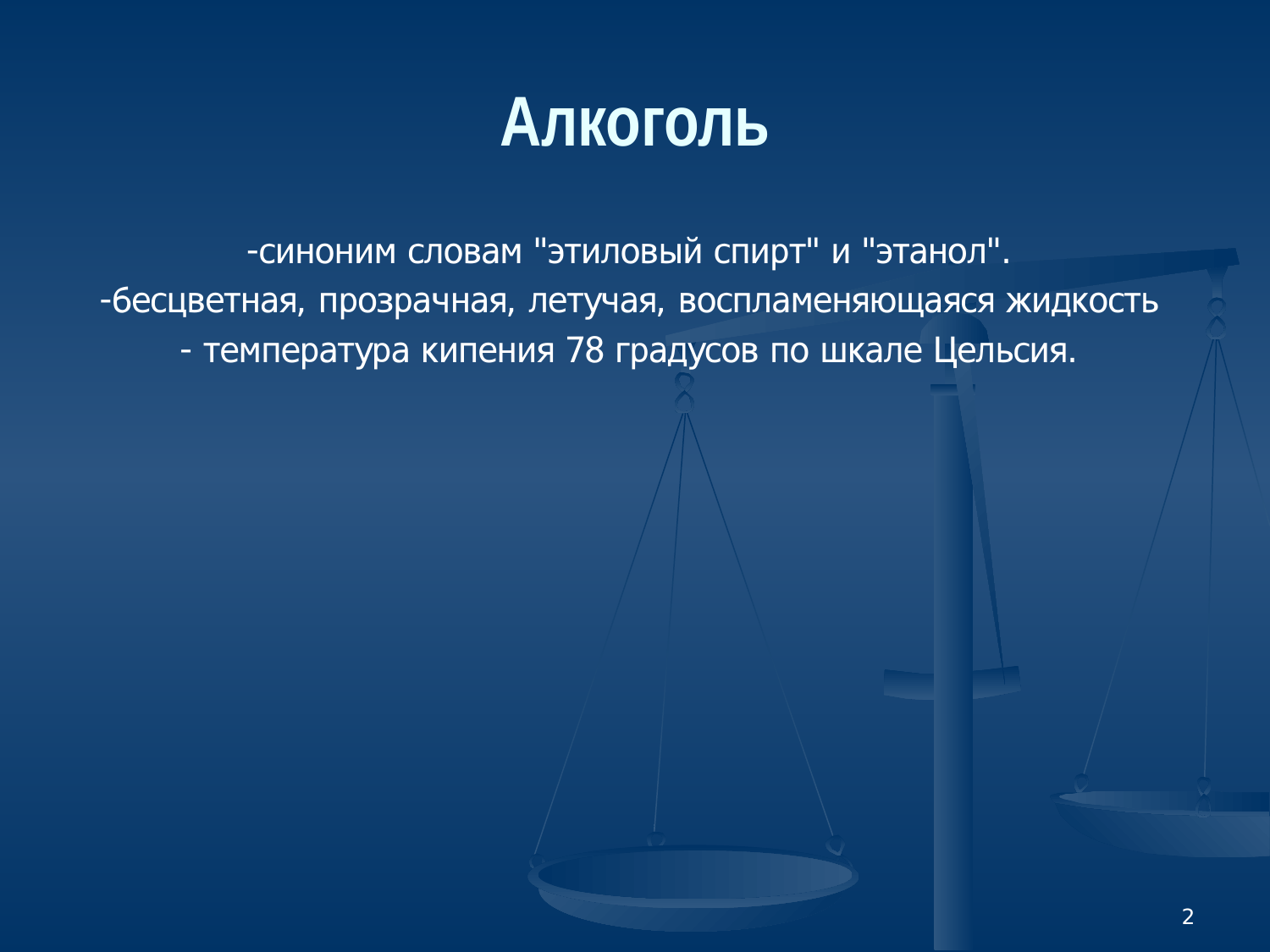

# Алкоголь
-синоним словам "этиловый спирт" и "этанол".
-бесцветная, прозрачная, летучая, воспламеняющаяся жидкость
- температура кипения 78 градусов по шкале Цельсия.
2